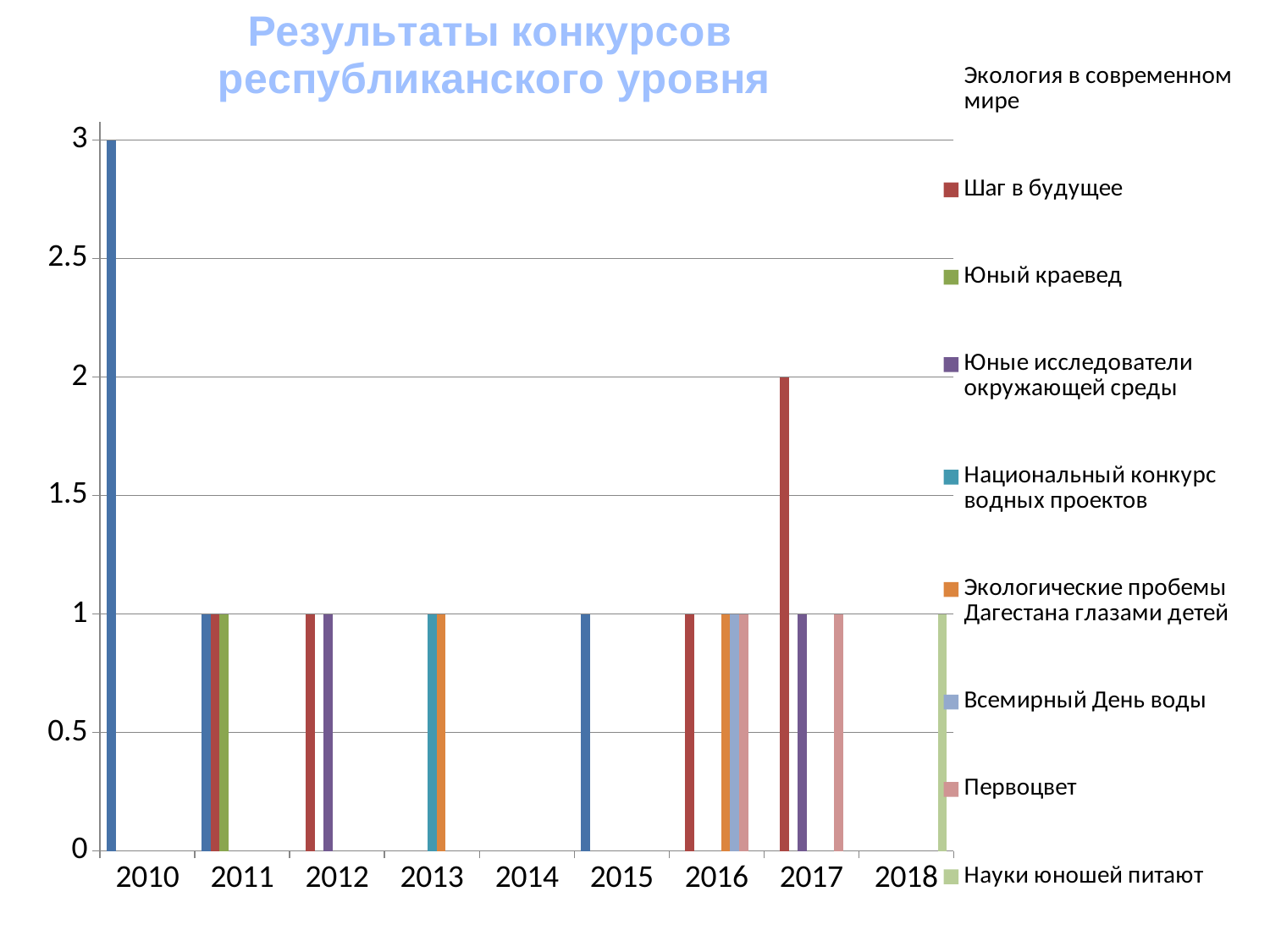

### Chart

| Category | Экология в современном мире | Шаг в будущее | Юный краевед | Юные исследователи окружающей среды | Национальный конкурс водных проектов | Экологические пробемы Дагестана глазами детей | Всемирный День воды | Первоцвет | Науки юношей питают |
|---|---|---|---|---|---|---|---|---|---|
| 2010 | 3.0 | None | None | None | None | None | None | None | None |
| 2011 | 1.0 | 1.0 | 1.0 | None | None | None | None | None | None |
| 2012 | None | 1.0 | None | 1.0 | None | None | None | None | None |
| 2013 | None | None | None | None | 1.0 | 1.0 | None | None | None |
| 2014 | None | None | None | None | None | None | None | None | None |
| 2015 | 1.0 | None | None | None | None | None | None | None | None |
| 2016 | None | 1.0 | None | None | None | 1.0 | 1.0 | 1.0 | None |
| 2017 | None | 2.0 | None | 1.0 | None | None | None | 1.0 | None |
| 2018 | None | None | None | None | None | None | None | None | 1.0 |
#